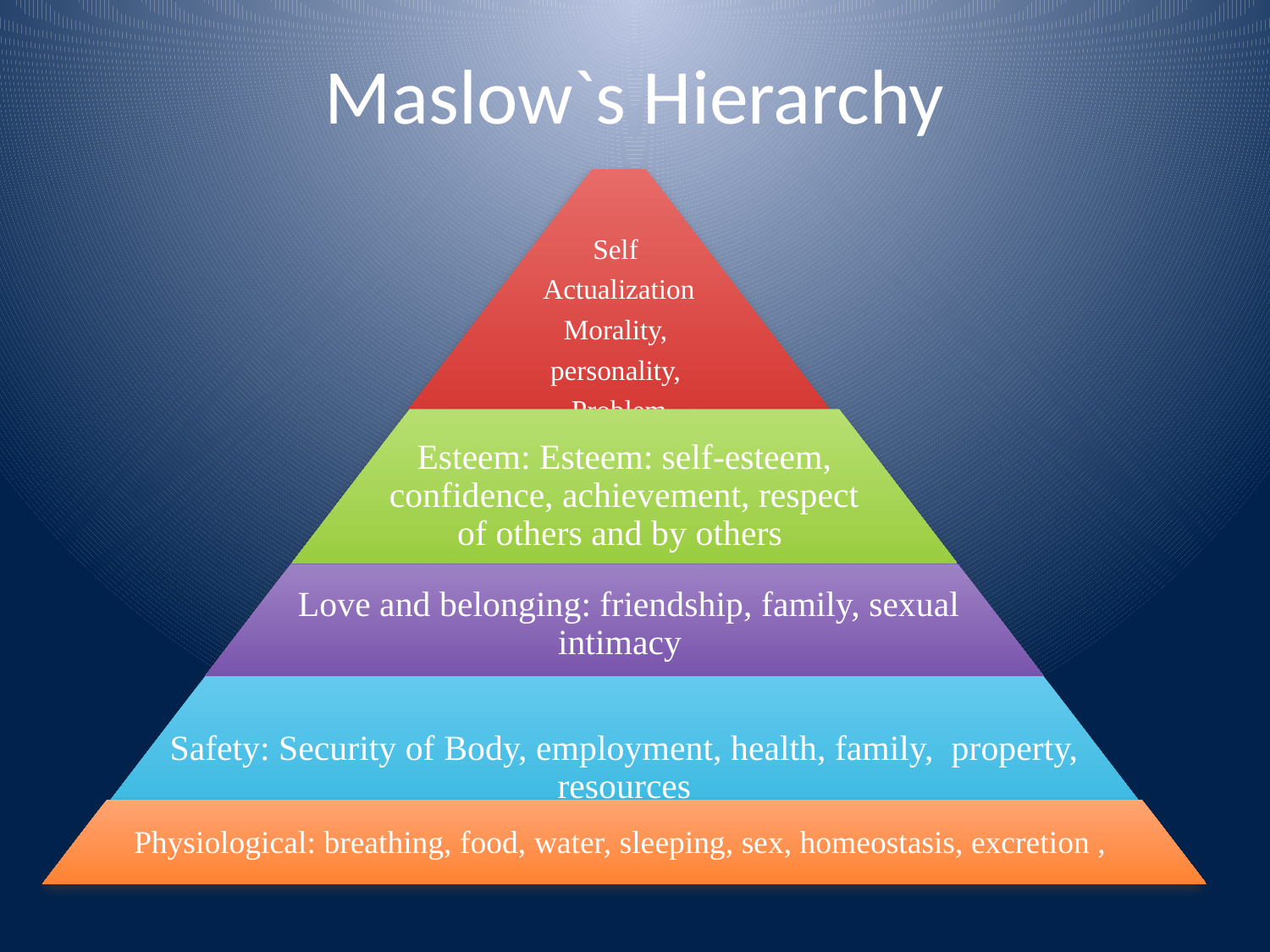

# Maslow`s Hierarchy

Self
Actualization
Morality,
personality,
Problem solving
Esteem: Esteem: self-esteem, confidence, achievement, respect of others and by others
 Love and belonging: friendship, family, sexual intimacy
Safety: Security of Body, employment, health, family,  property, resources
Physiological: breathing, food, water, sleeping, sex, homeostasis, excretion ,